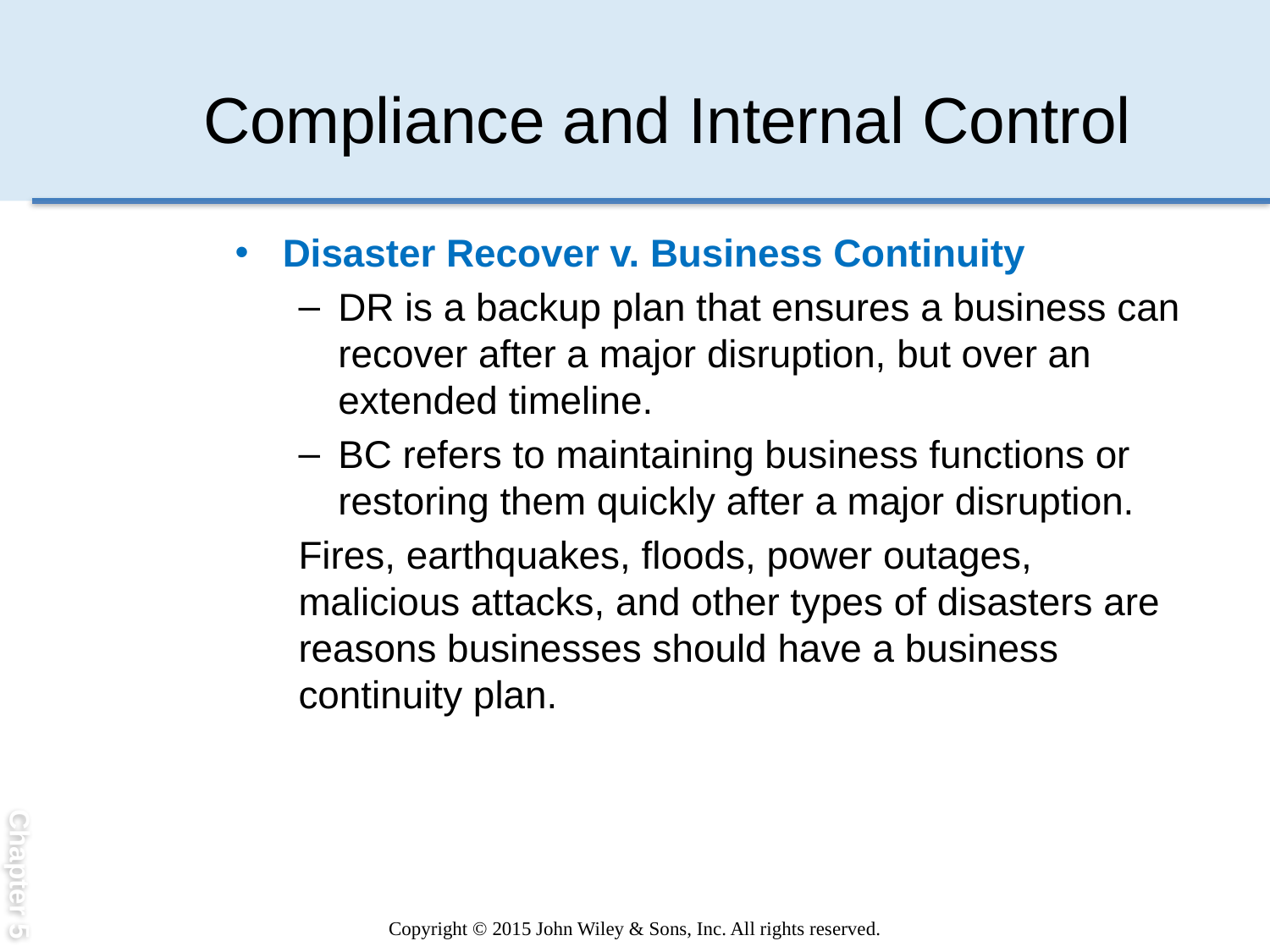

Chapter 5
# Compliance and Internal Control
Disaster Recover v. Business Continuity
DR is a backup plan that ensures a business can recover after a major disruption, but over an extended timeline.
BC refers to maintaining business functions or restoring them quickly after a major disruption.
Fires, earthquakes, floods, power outages, malicious attacks, and other types of disasters are reasons businesses should have a business continuity plan.